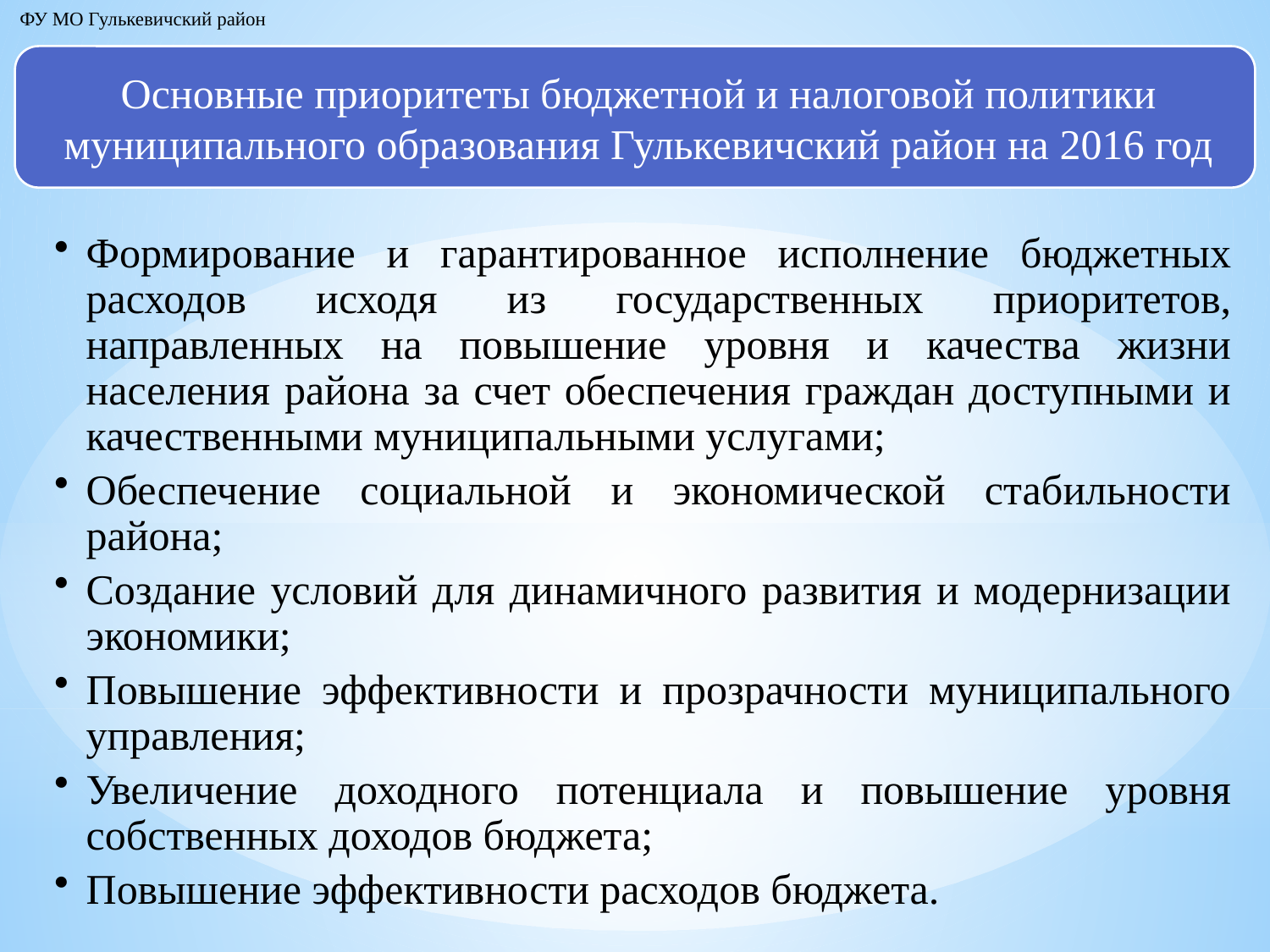

ФУ МО Гулькевичский район
Основные приоритеты бюджетной и налоговой политики муниципального образования Гулькевичский район на 2016 год
Формирование и гарантированное исполнение бюджетных расходов исходя из государственных приоритетов, направленных на повышение уровня и качества жизни населения района за счет обеспечения граждан доступными и качественными муниципальными услугами;
Обеспечение социальной и экономической стабильности района;
Создание условий для динамичного развития и модернизации экономики;
Повышение эффективности и прозрачности муниципального управления;
Увеличение доходного потенциала и повышение уровня собственных доходов бюджета;
Повышение эффективности расходов бюджета.